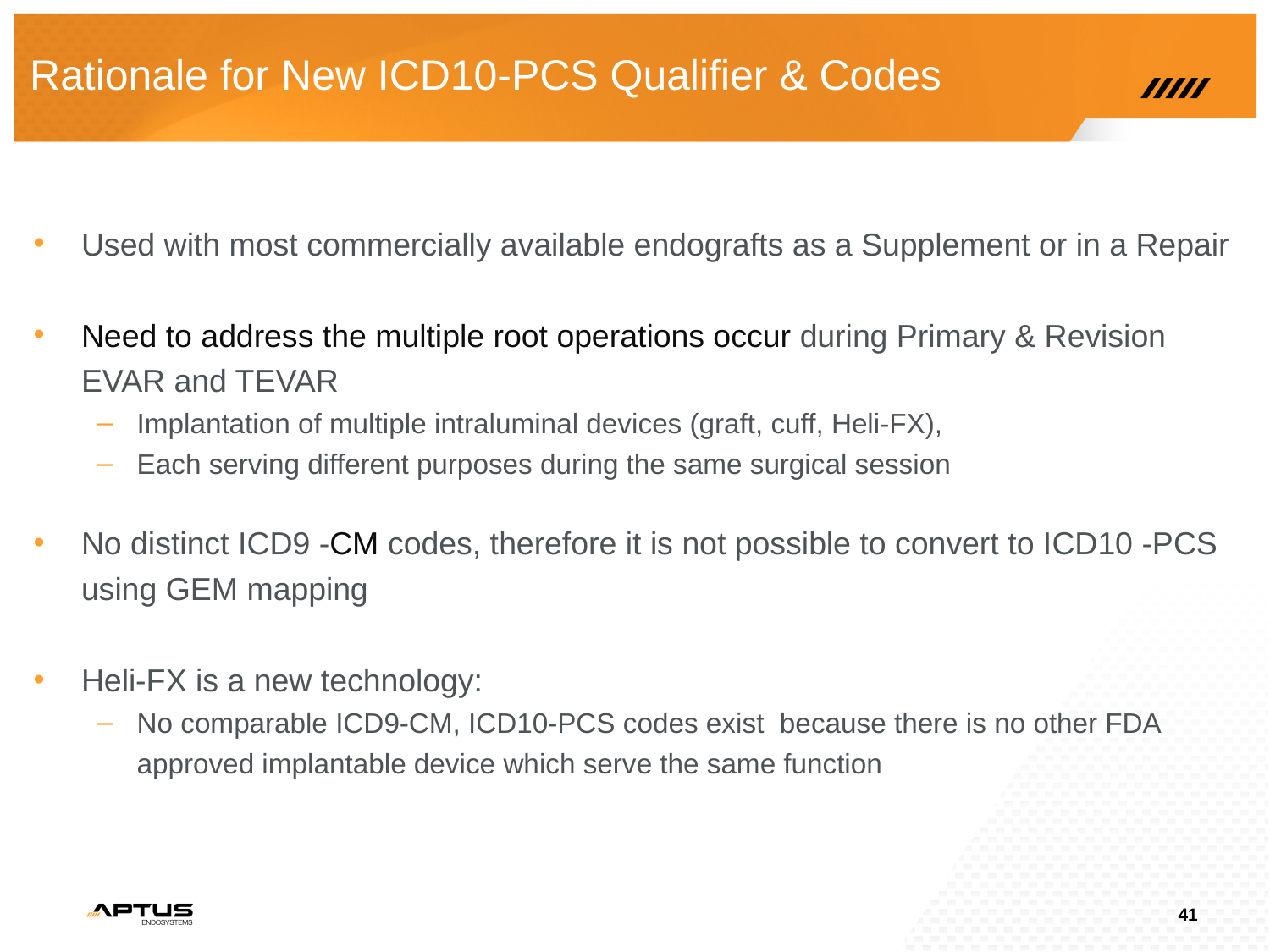

Rationale for New ICD10-PCS Qualifier & Codes
Used with most commercially available endografts as a Supplement or in a Repair

Need to address the multiple root operations occur during Primary & Revision EVAR and TEVAR
Implantation of multiple intraluminal devices (graft, cuff, Heli-FX),
Each serving different purposes during the same surgical session

No distinct ICD9 -CM codes, therefore it is not possible to convert to ICD10 -PCS using GEM mapping

Heli-FX is a new technology:
No comparable ICD9-CM, ICD10-PCS codes exist  because there is no other FDA approved implantable device which serve the same function

41